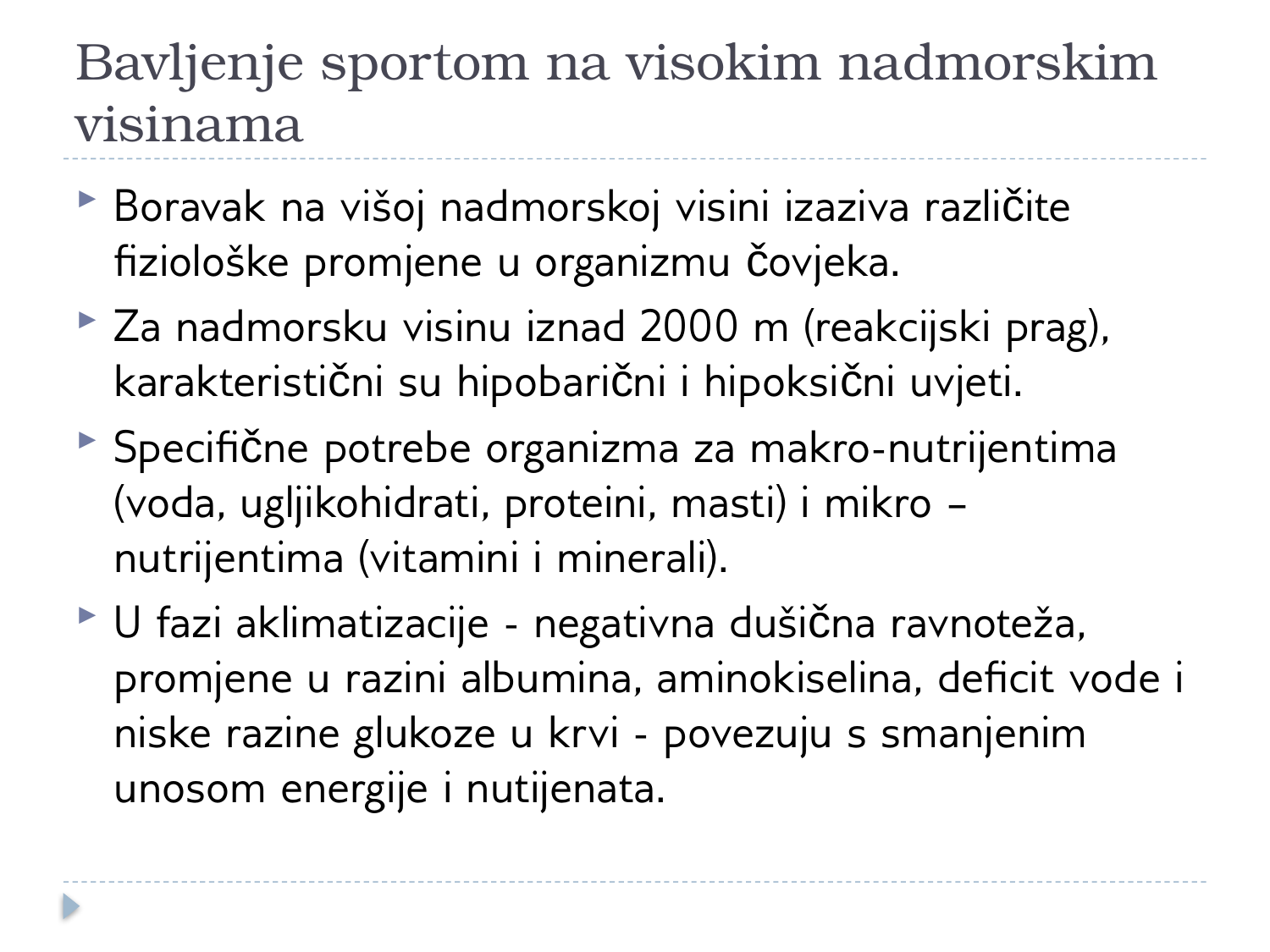

# Bavljenje sportom na visokim nadmorskim visinama
Boravak na višoj nadmorskoj visini izaziva različite fiziološke promjene u organizmu čovjeka.
Za nadmorsku visinu iznad 2000 m (reakcijski prag), karakteristični su hipobarični i hipoksični uvjeti.
Specifične potrebe organizma za makro-nutrijentima (voda, ugljikohidrati, proteini, masti) i mikro – nutrijentima (vitamini i minerali).
U fazi aklimatizacije - negativna dušična ravnoteža, promjene u razini albumina, aminokiselina, deficit vode i niske razine glukoze u krvi - povezuju s smanjenim unosom energije i nutijenata.